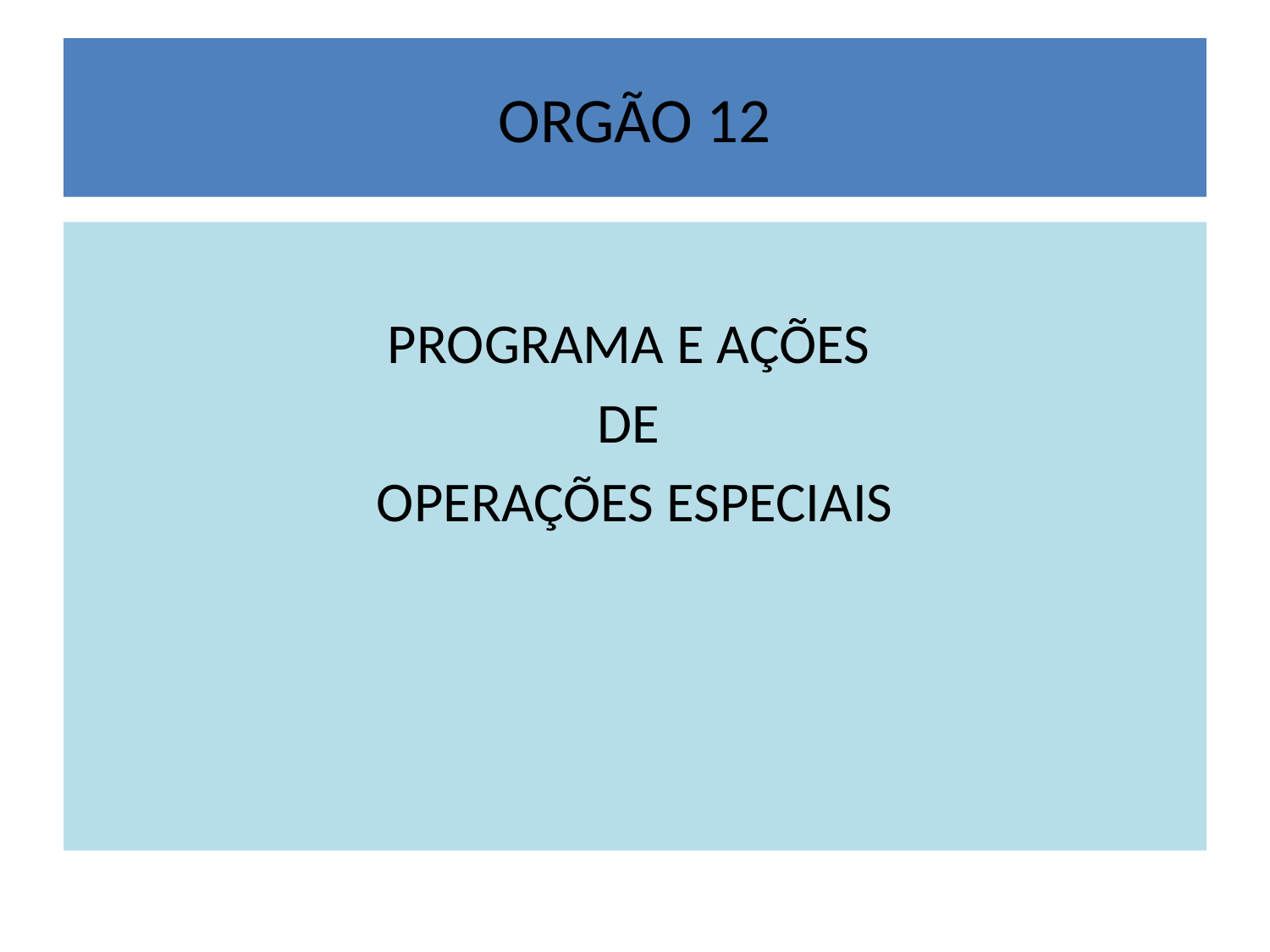

# ORGÃO 12

PROGRAMA E AÇÕES
DE
OPERAÇÕES ESPECIAIS